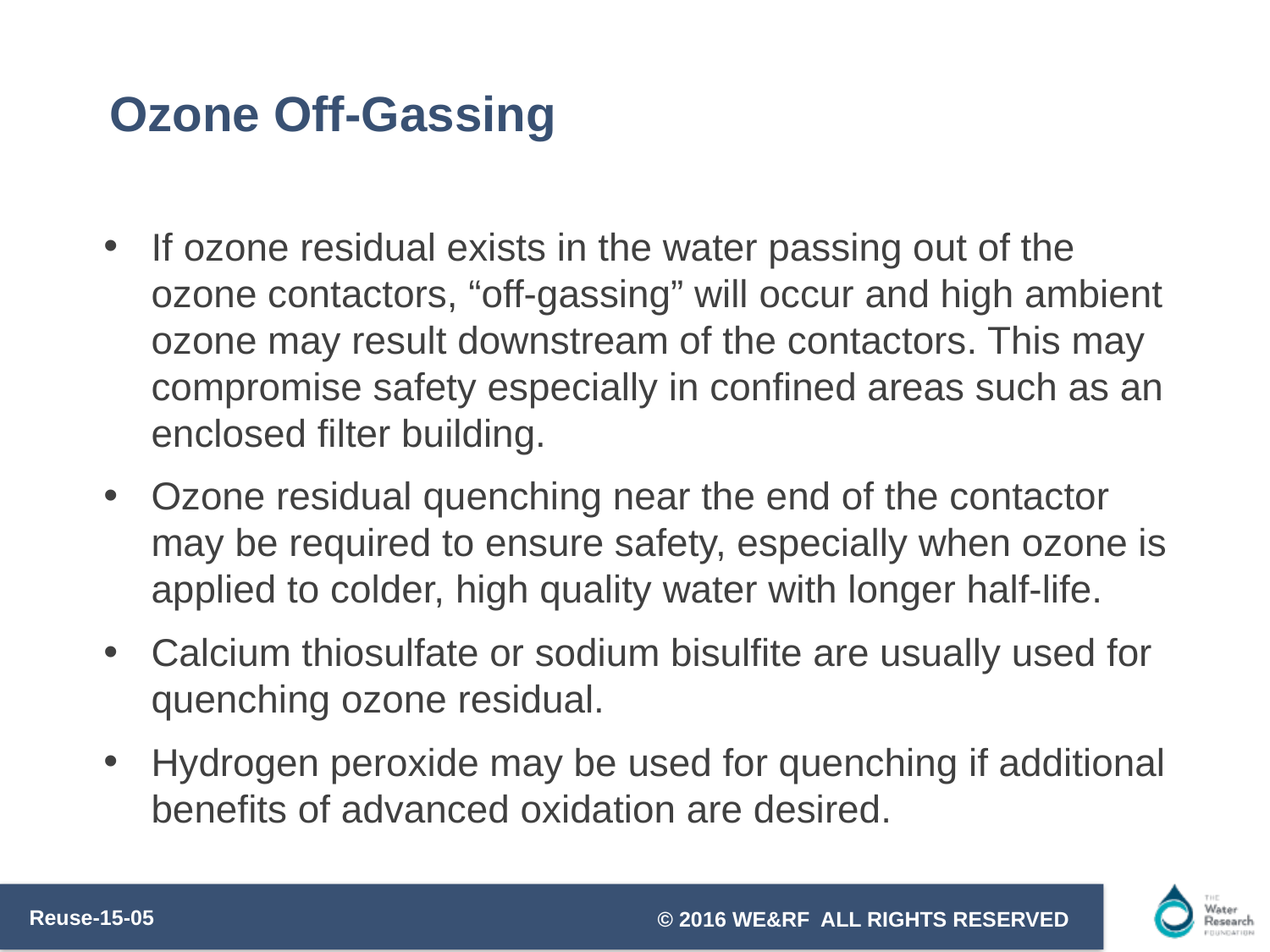

# Ozone Off-Gassing
If ozone residual exists in the water passing out of the ozone contactors, “off-gassing” will occur and high ambient ozone may result downstream of the contactors. This may compromise safety especially in confined areas such as an enclosed filter building.
Ozone residual quenching near the end of the contactor may be required to ensure safety, especially when ozone is applied to colder, high quality water with longer half-life.
Calcium thiosulfate or sodium bisulfite are usually used for quenching ozone residual.
Hydrogen peroxide may be used for quenching if additional benefits of advanced oxidation are desired.